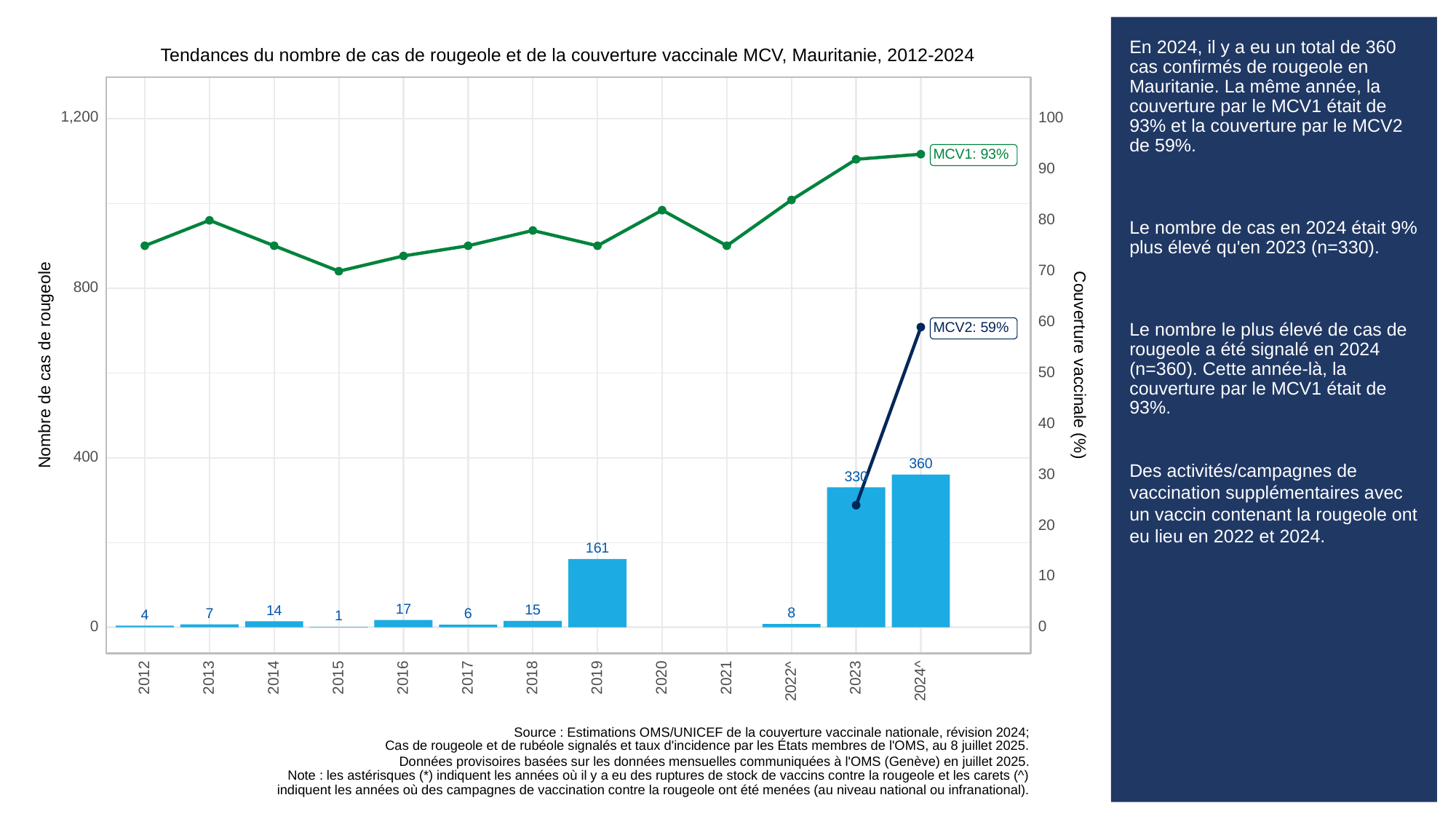

# En 2024, il y a eu un total de 360 cas confirmés de rougeole en Mauritanie. La même année, la couverture par le MCV1 était de 93% et la couverture par le MCV2 de 59%.

Le nombre de cas en 2024 était 9% plus élevé qu'en 2023 (n=330).

Le nombre le plus élevé de cas de rougeole a été signalé en 2024 (n=360). Cette année-là, la couverture par le MCV1 était de 93%.

Des activités/campagnes de vaccination supplémentaires avec un vaccin contenant la rougeole ont eu lieu en 2022 et 2024.

Tendances du nombre de cas de rougeole et de la couverture vaccinale MCV, Mauritanie, 2012-2024

1,200
100

MCV1: 93%

90

80

70

800

60

MCV2: 59%

Couverture vaccinale (%)
Nombre de cas de rougeole
50

40
400

360
30
330

20

161

10
17
15
14
8
7
6
4
1

0
0

2013
2023
2012
2014
2015
2016
2017
2018
2019
2020
2021
2022^
2024^
Source : Estimations OMS/UNICEF de la couverture vaccinale nationale, révision 2024;
Cas de rougeole et de rubéole signalés et taux d'incidence par les États membres de l'OMS, au 8 juillet 2025.
Données provisoires basées sur les données mensuelles communiquées à l'OMS (Genève) en juillet 2025.
Note : les astérisques (*) indiquent les années où il y a eu des ruptures de stock de vaccins contre la rougeole et les carets (^)
indiquent les années où des campagnes de vaccination contre la rougeole ont été menées (au niveau national ou infranational).